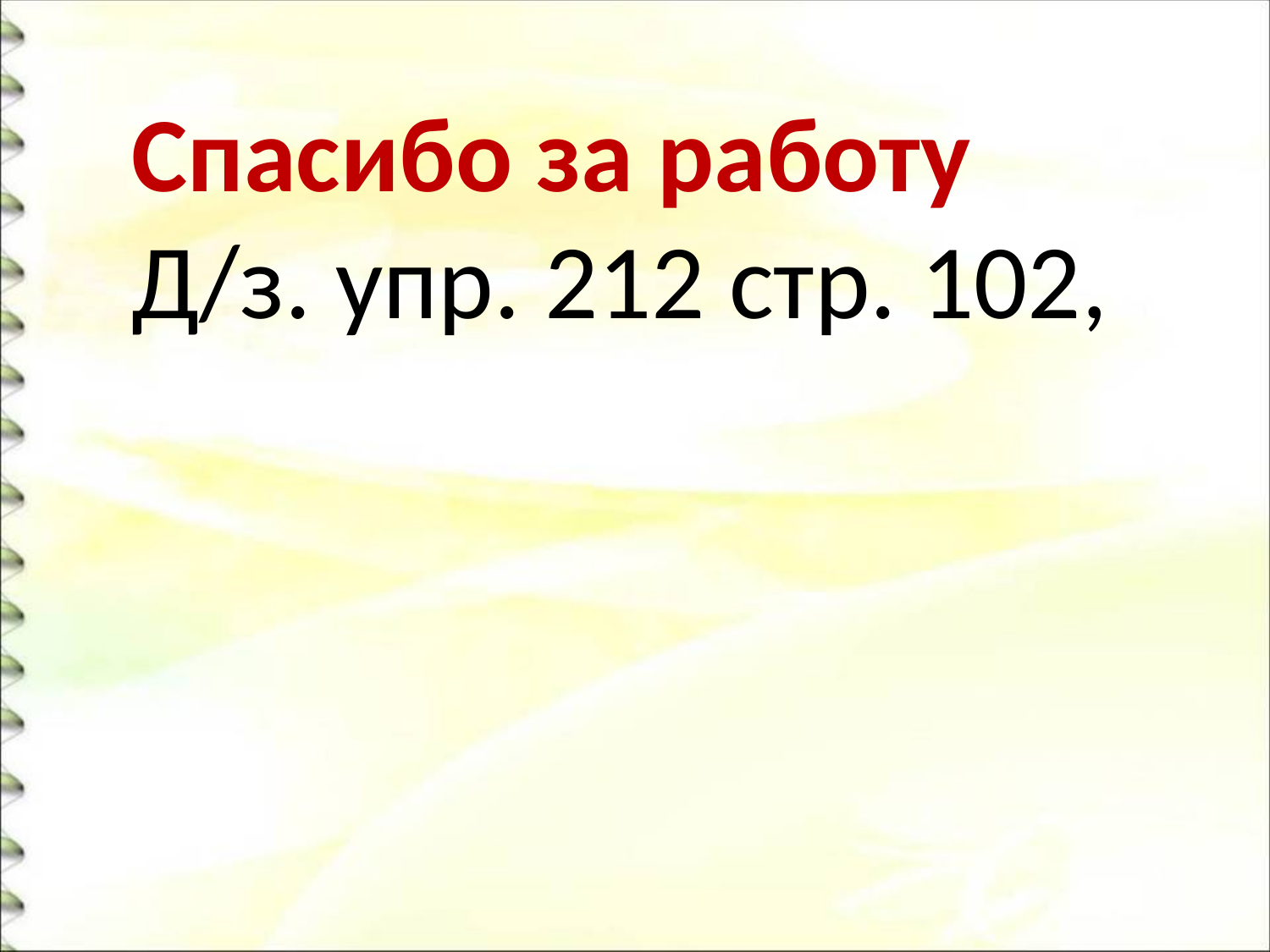

Спасибо за работу
Д/з. упр. 212 стр. 102,